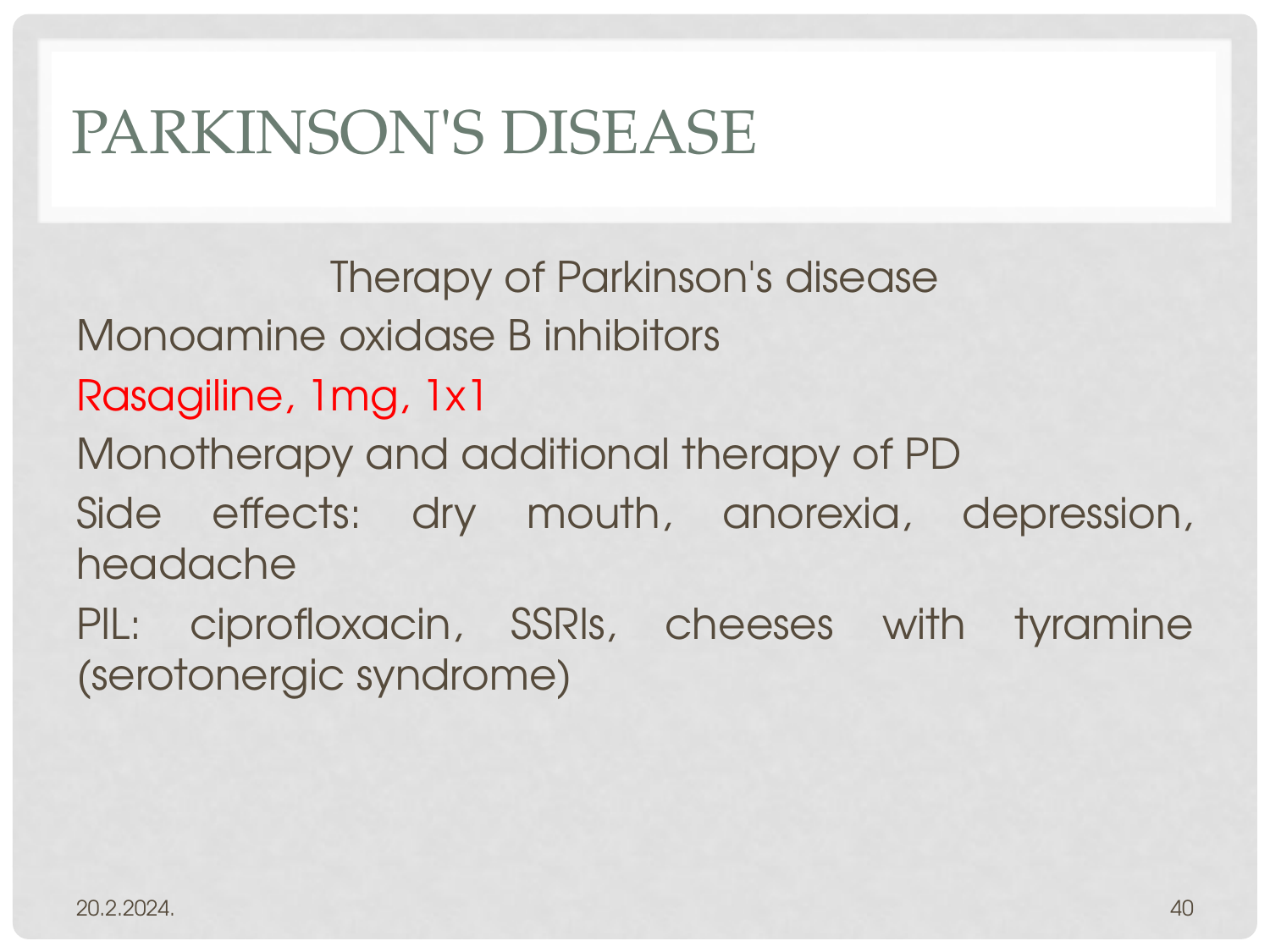

# PARKINSON'S DISEASE
Therapy of Parkinson's disease
Monoamine oxidase B inhibitors
Rasagiline, 1mg, 1x1
Monotherapy and additional therapy of PD
Side effects: dry mouth, anorexia, depression, headache
PIL: ciprofloxacin, SSRIs, cheeses with tyramine (serotonergic syndrome)
20.2.2024.
40